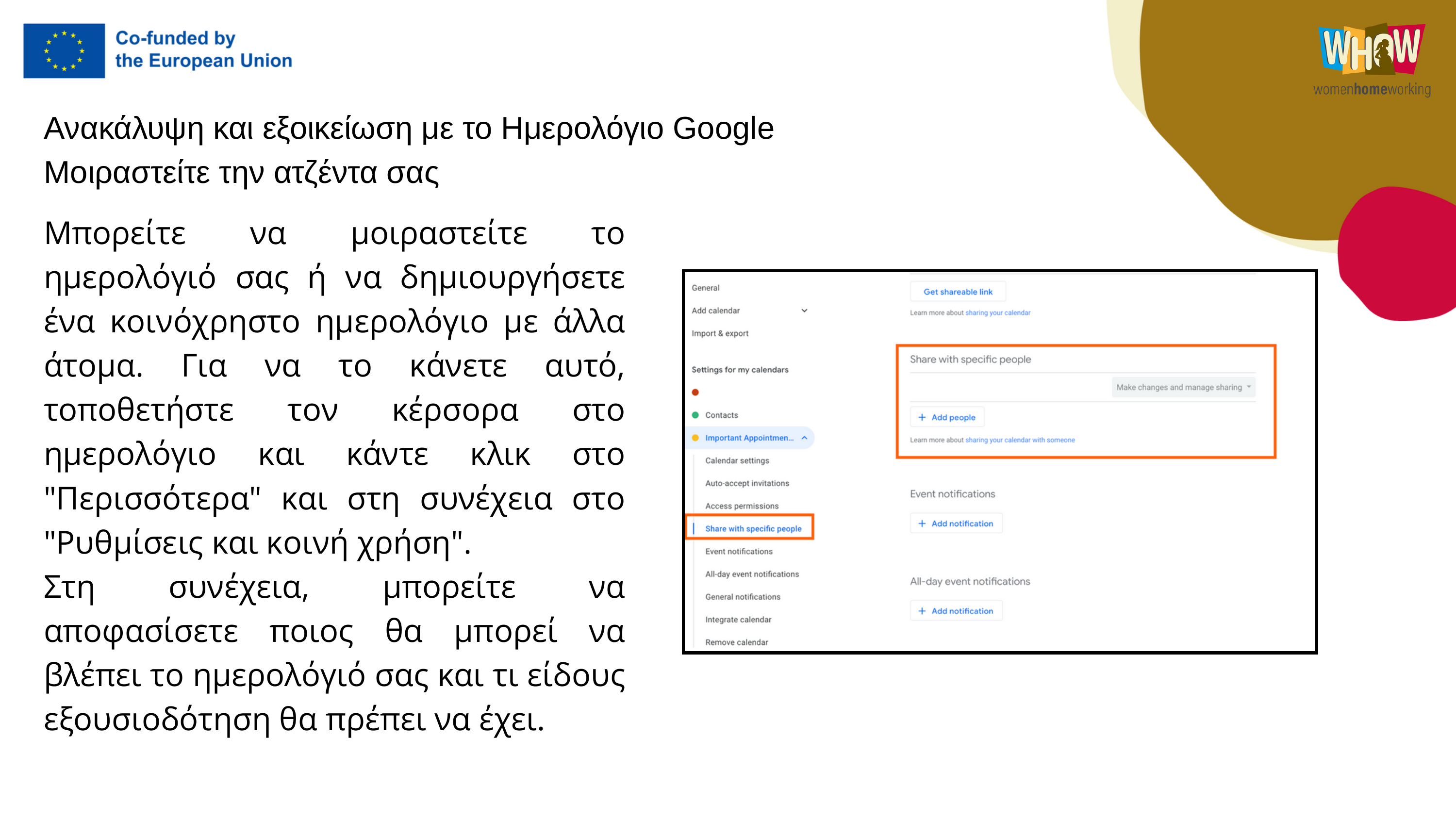

Ανακάλυψη και εξοικείωση με το Ημερολόγιο Google
Μοιραστείτε την ατζέντα σας
Μπορείτε να μοιραστείτε το ημερολόγιό σας ή να δημιουργήσετε ένα κοινόχρηστο ημερολόγιο με άλλα άτομα. Για να το κάνετε αυτό, τοποθετήστε τον κέρσορα στο ημερολόγιο και κάντε κλικ στο "Περισσότερα" και στη συνέχεια στο "Ρυθμίσεις και κοινή χρήση".
Στη συνέχεια, μπορείτε να αποφασίσετε ποιος θα μπορεί να βλέπει το ημερολόγιό σας και τι είδους εξουσιοδότηση θα πρέπει να έχει.